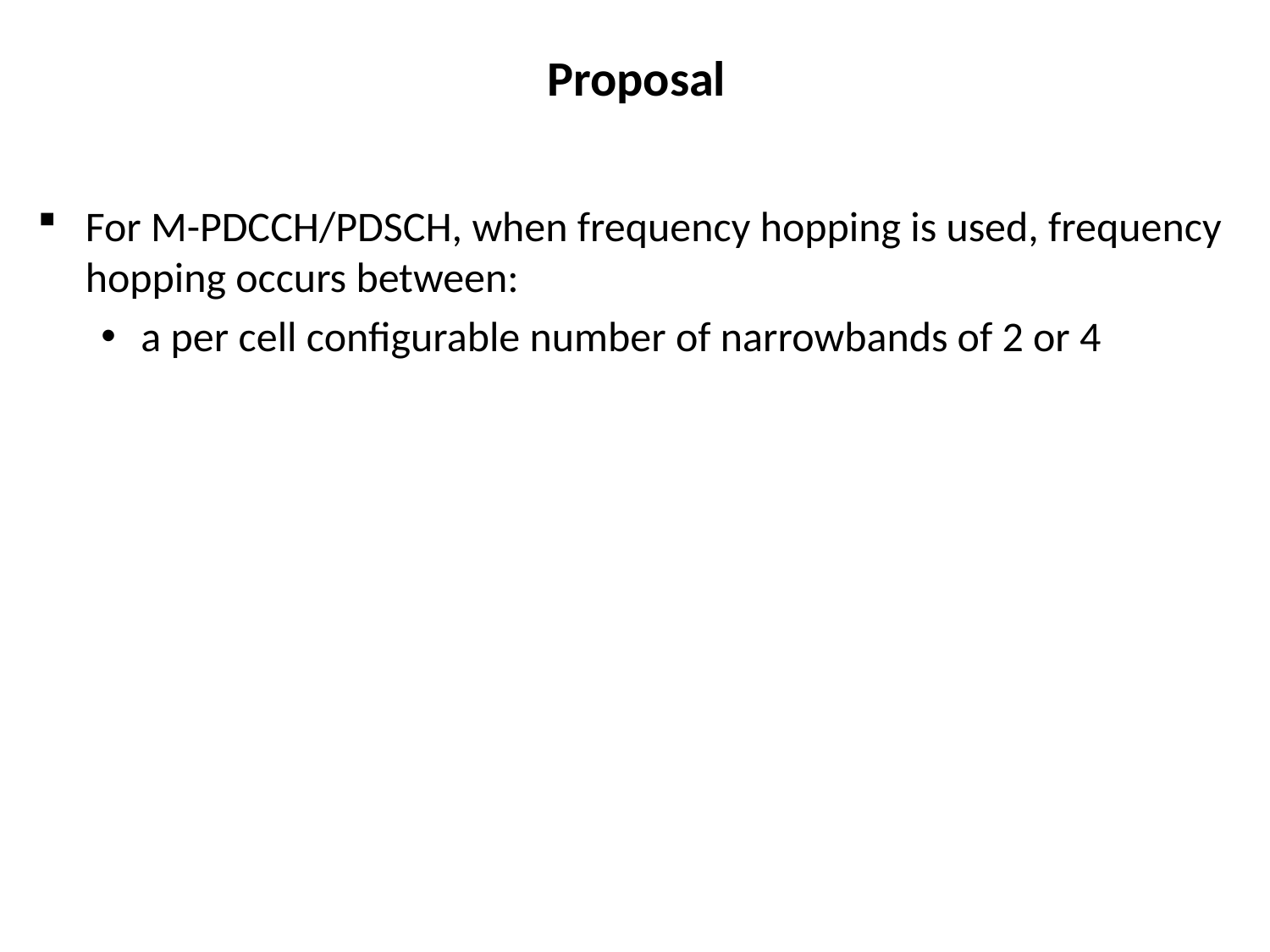

# Proposal

For M-PDCCH/PDSCH, when frequency hopping is used, frequency hopping occurs between:
a per cell configurable number of narrowbands of 2 or 4